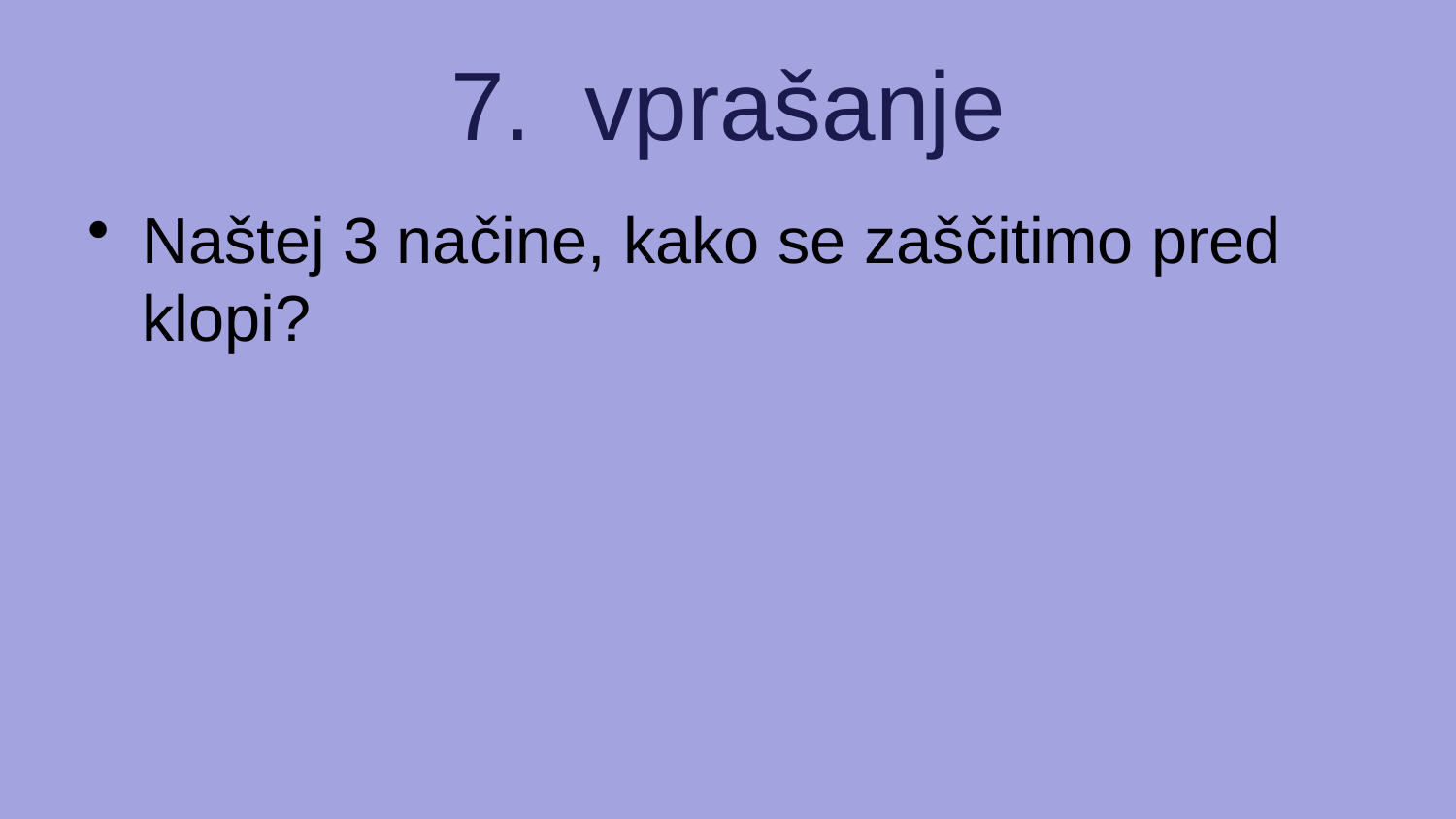

# 7.  vprašanje
Naštej 3 načine, kako se zaščitimo pred klopi?